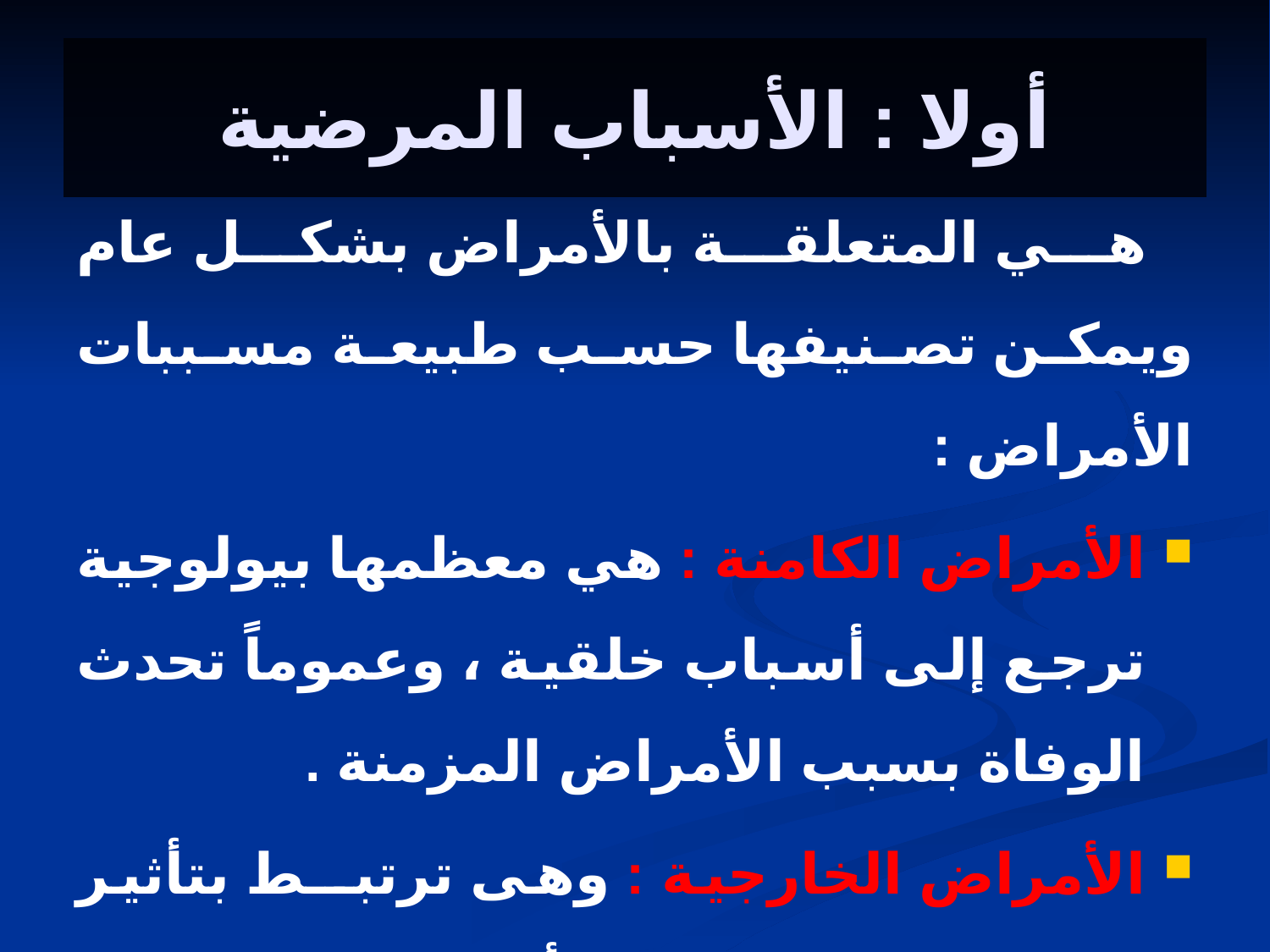

# أولا : الأسباب المرضية
   هي المتعلقة بالأمراض بشكل عام ويمكن تصنيفها حسب طبيعة مسببات الأمراض :
الأمراض الكامنة : هي معظمها بيولوجية ترجع إلى أسباب خلقية ، وعموماً تحدث الوفاة بسبب الأمراض المزمنة .
الأمراض الخارجية : وهى ترتبــط بتأثير البيئة فتشمل جميع الأمراض الناتجة عن الميكروبات والمناخ ، والمواد الغذائية وأحوال البيئــة الفقيرة.